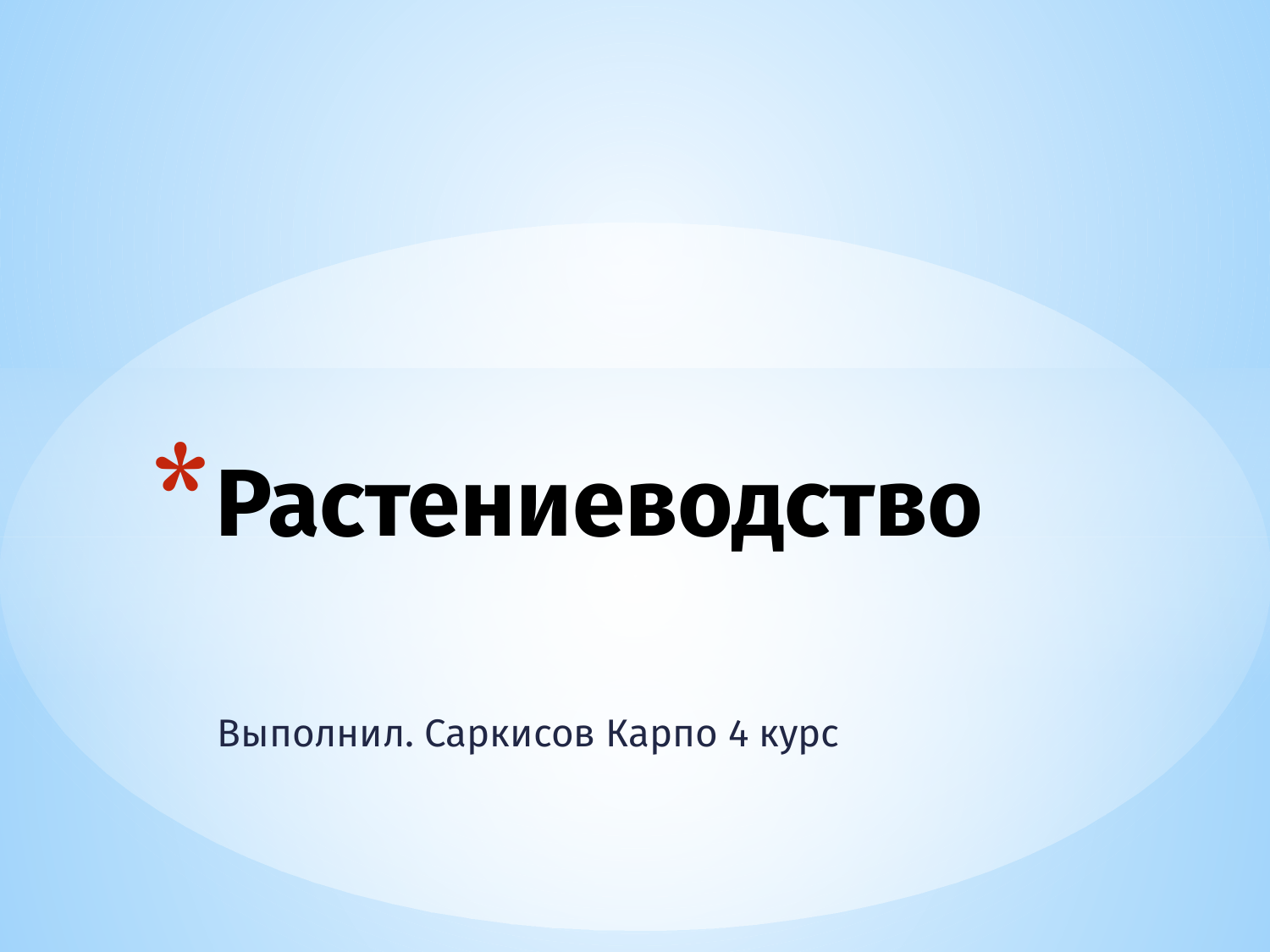

# Растениеводство
Выполнил. Саркисов Карпо 4 курс